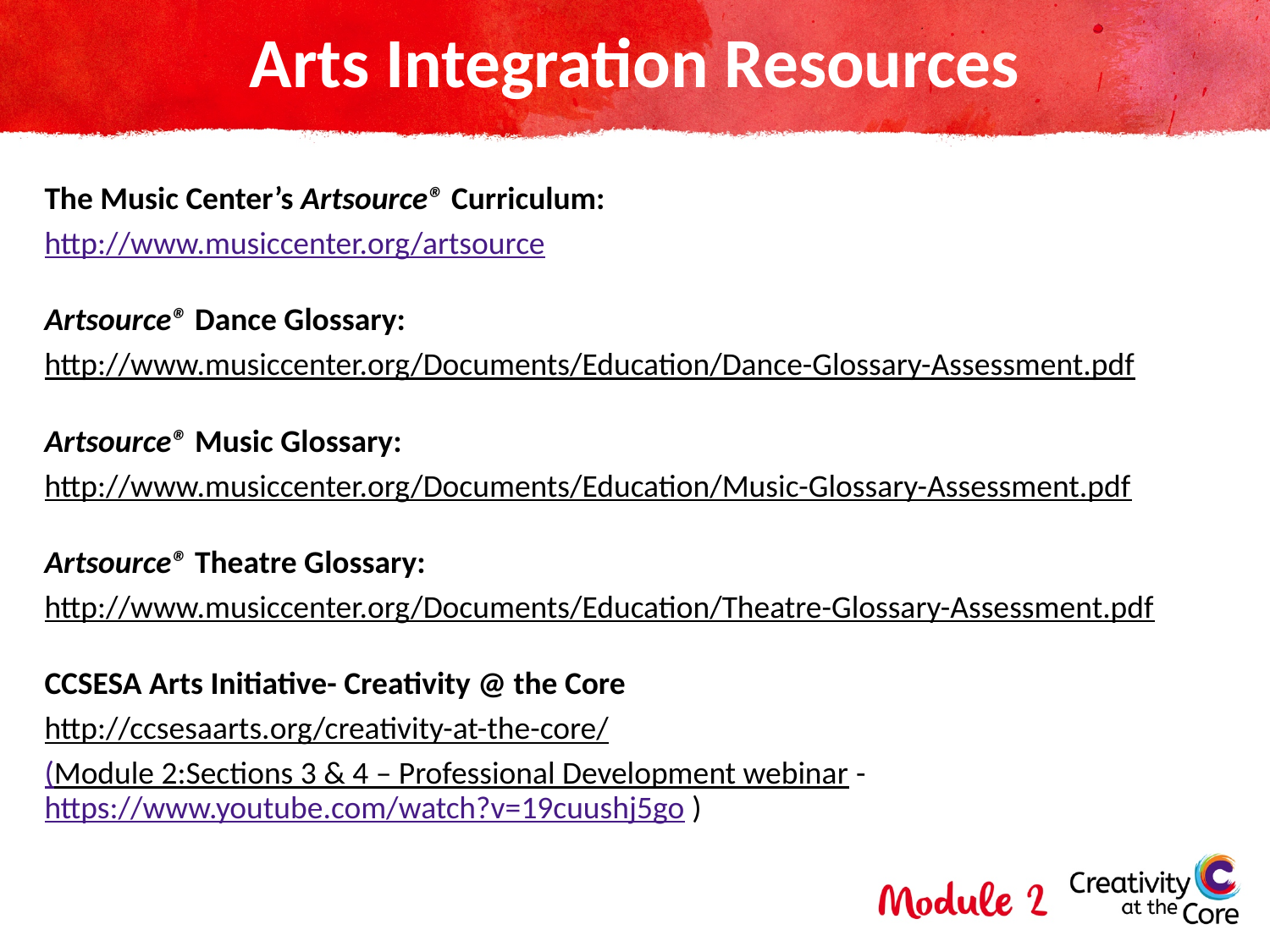

# Arts Integration Resources

The Music Center’s Artsource® Curriculum:
http://www.musiccenter.org/artsource
Artsource® Dance Glossary:
http://www.musiccenter.org/Documents/Education/Dance-Glossary-Assessment.pdf
Artsource® Music Glossary:
http://www.musiccenter.org/Documents/Education/Music-Glossary-Assessment.pdf
Artsource® Theatre Glossary:
http://www.musiccenter.org/Documents/Education/Theatre-Glossary-Assessment.pdf
CCSESA Arts Initiative- Creativity @ the Core
http://ccsesaarts.org/creativity-at-the-core/
(Module 2:Sections 3 & 4 – Professional Development webinar - https://www.youtube.com/watch?v=19cuushj5go )